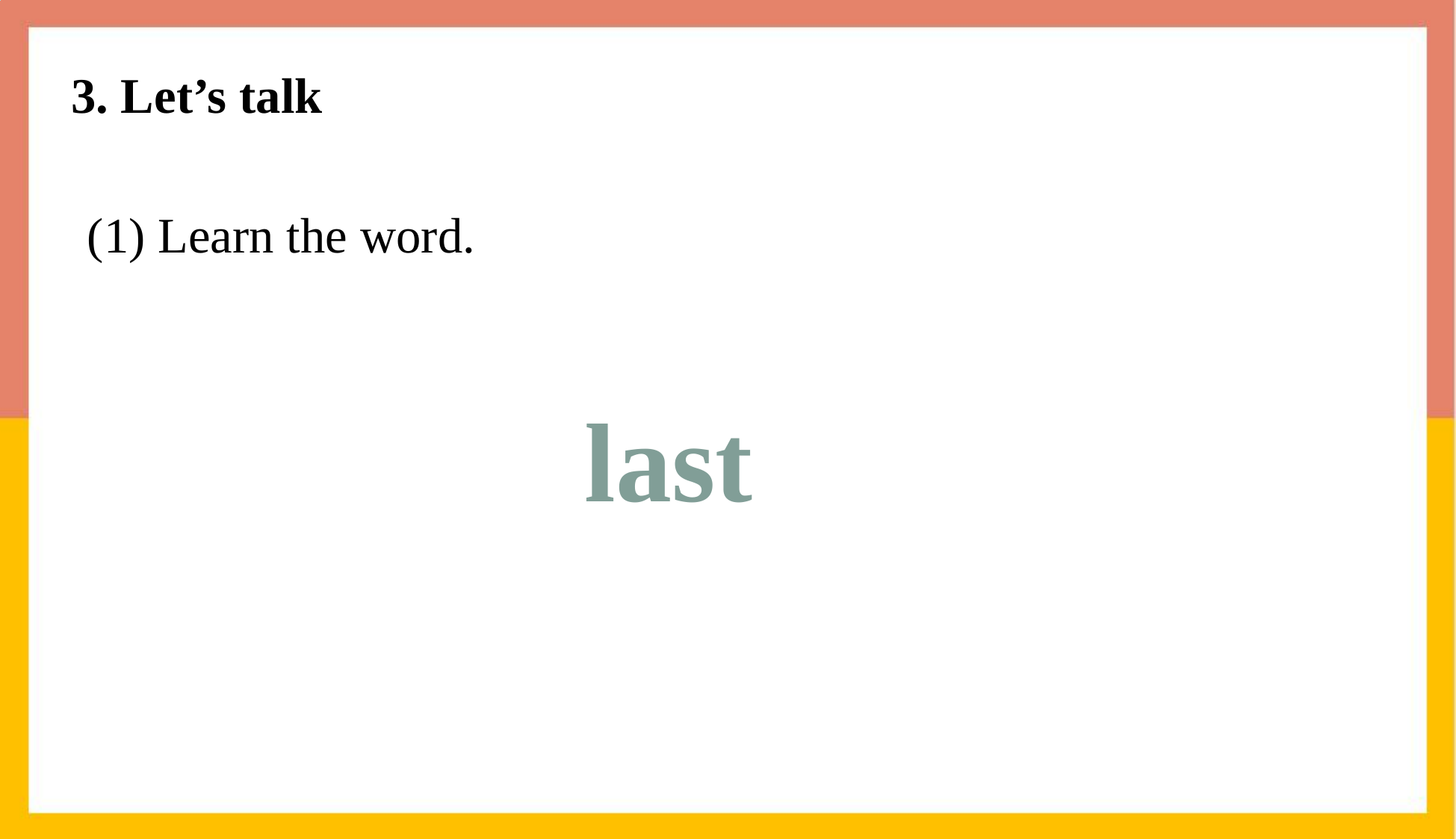

3. Let’s talk
(1) Learn the word.
last